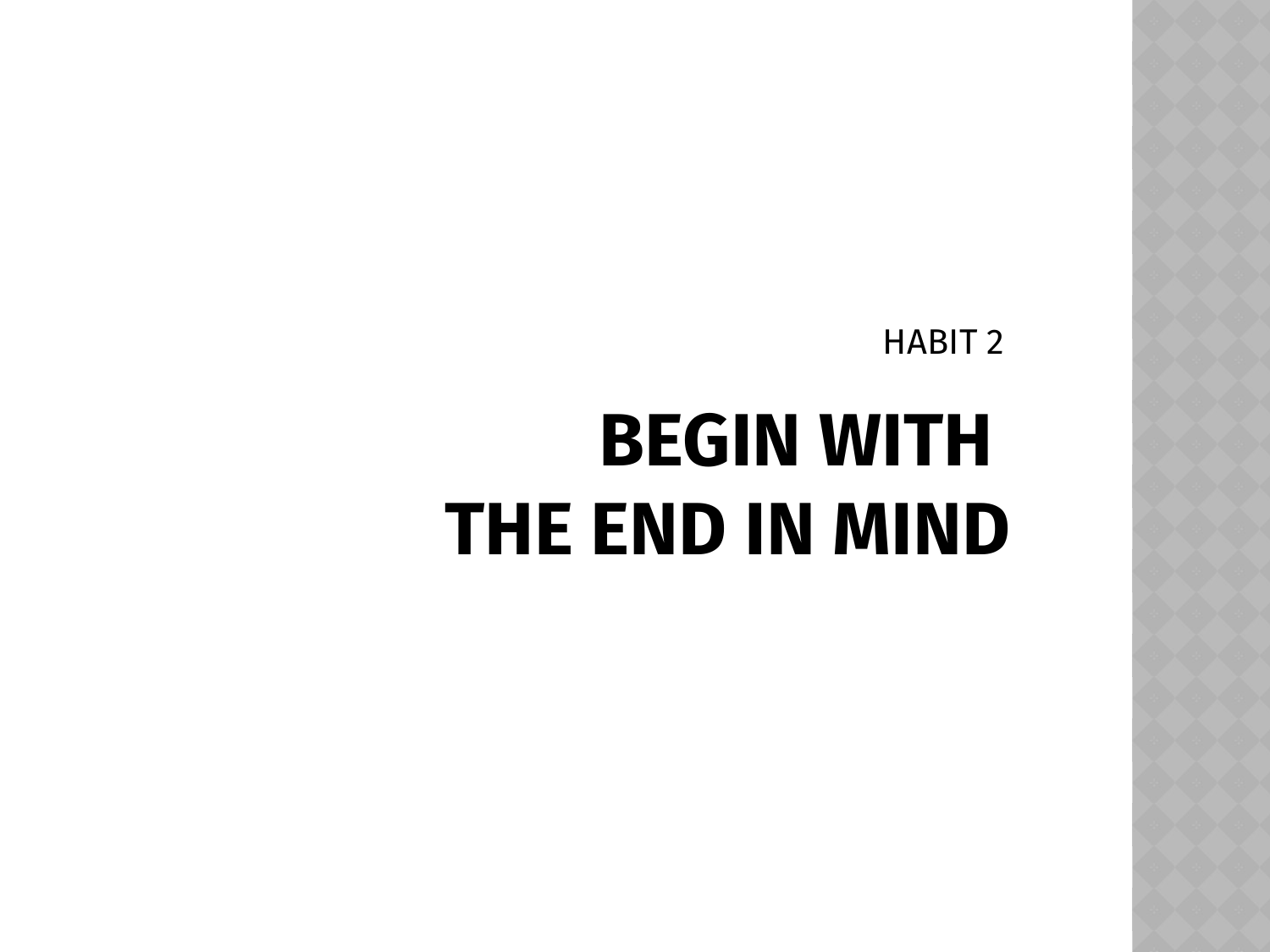

HABIT 2
# BEGIN WITH THE END IN MIND